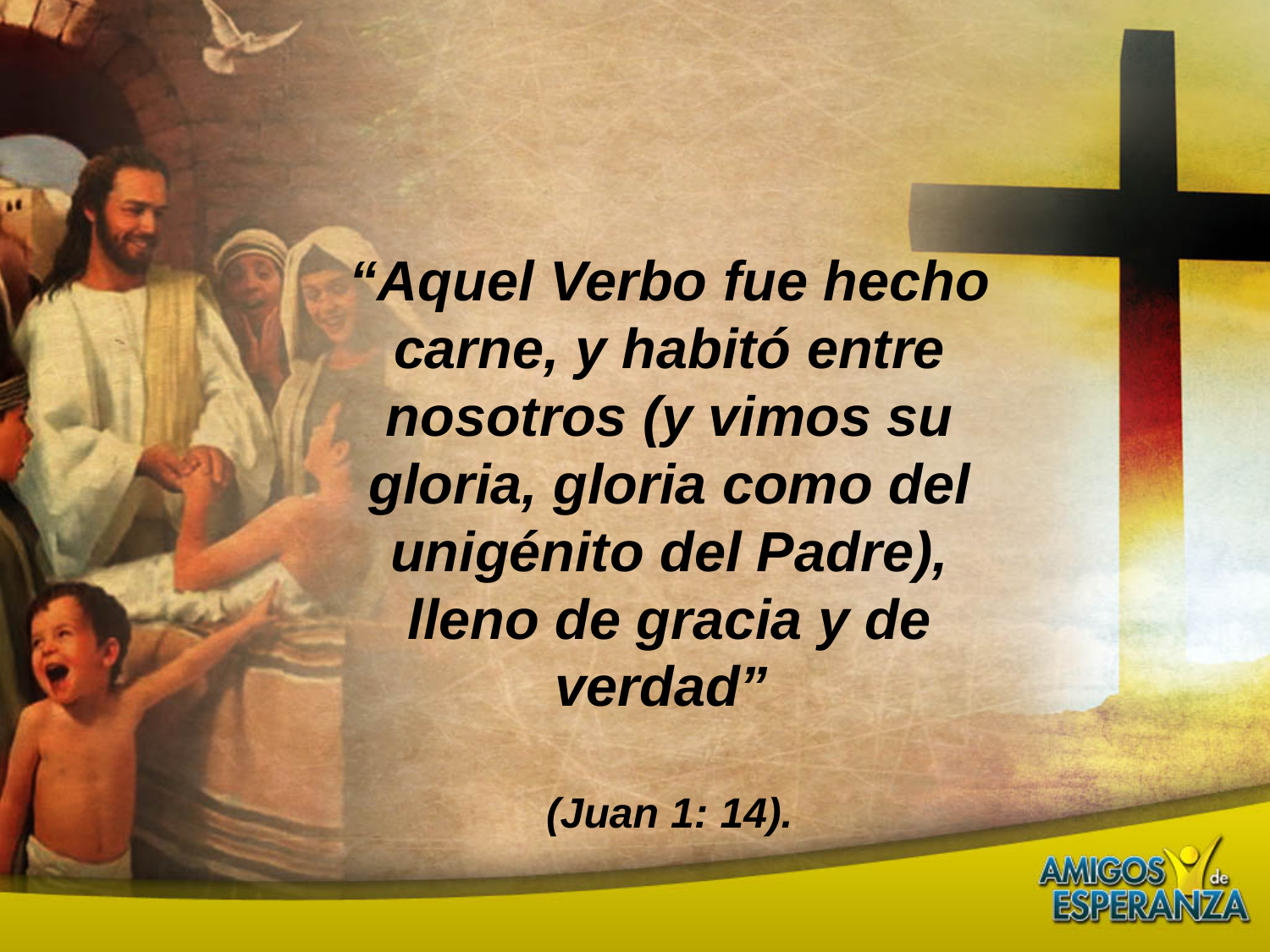

“Aquel Verbo fue hecho carne, y habitó entre nosotros (y vimos su gloria, gloria como del unigénito del Padre), lleno de gracia y de verdad”

(Juan 1: 14).